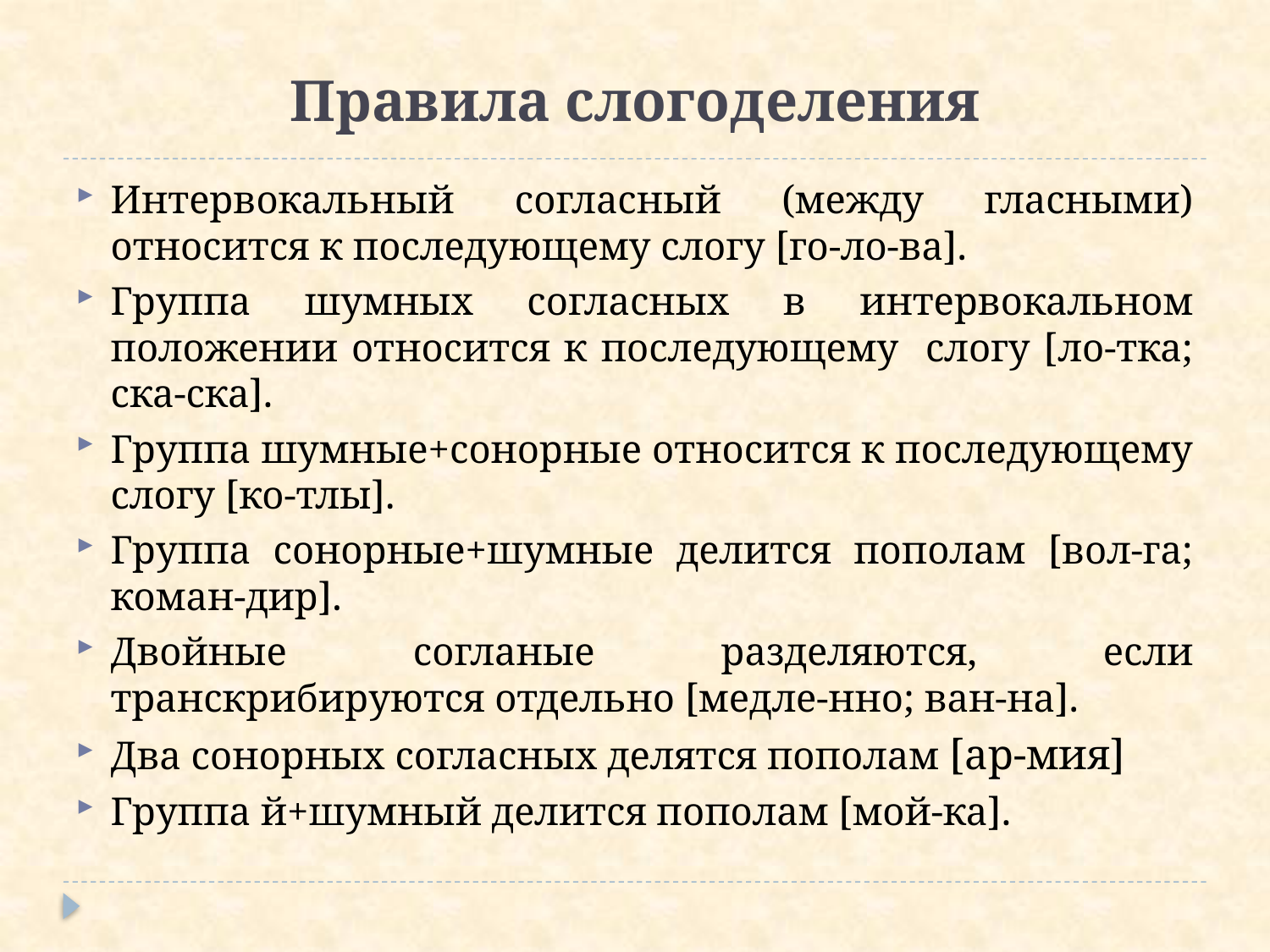

# Правила слогоделения
Интервокальный согласный (между гласными) относится к последующему слогу [го-ло-ва].
Группа шумных согласных в интервокальном положении относится к последующему  слогу [ло-тка; ска-ска].
Группа шумные+сонорные относится к последующему слогу [ко-тлы].
Группа сонорные+шумные делится пополам [вол-га; коман-дир].
Двойные согланые разделяются, если транскрибируются отдельно [медле-нно; ван-на].
Два сонорных согласных делятся пополам [ар-мия]
Группа й+шумный делится пополам [мой-ка].